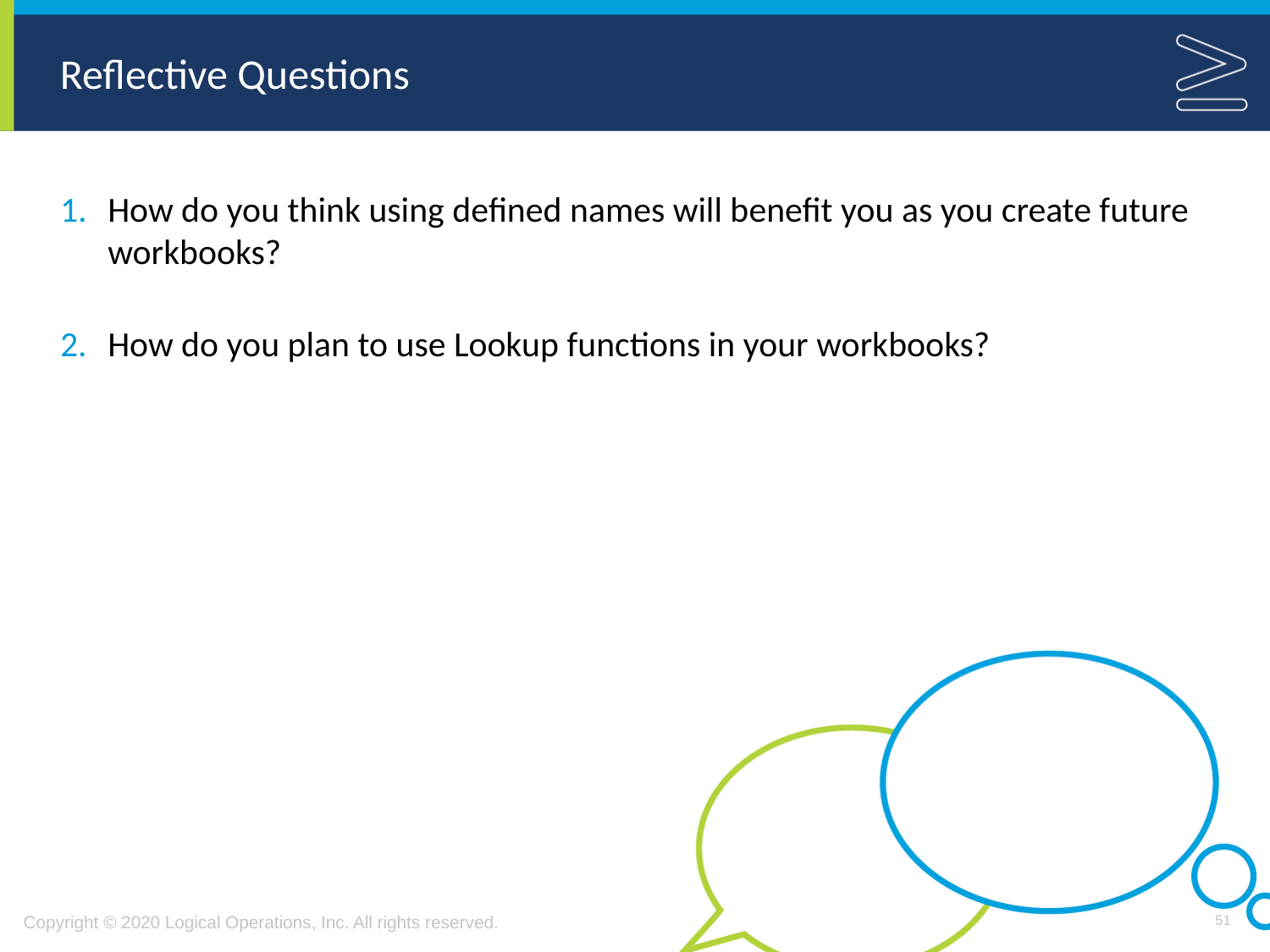

How do you think using defined names will benefit you as you create future workbooks?
How do you plan to use Lookup functions in your workbooks?
51